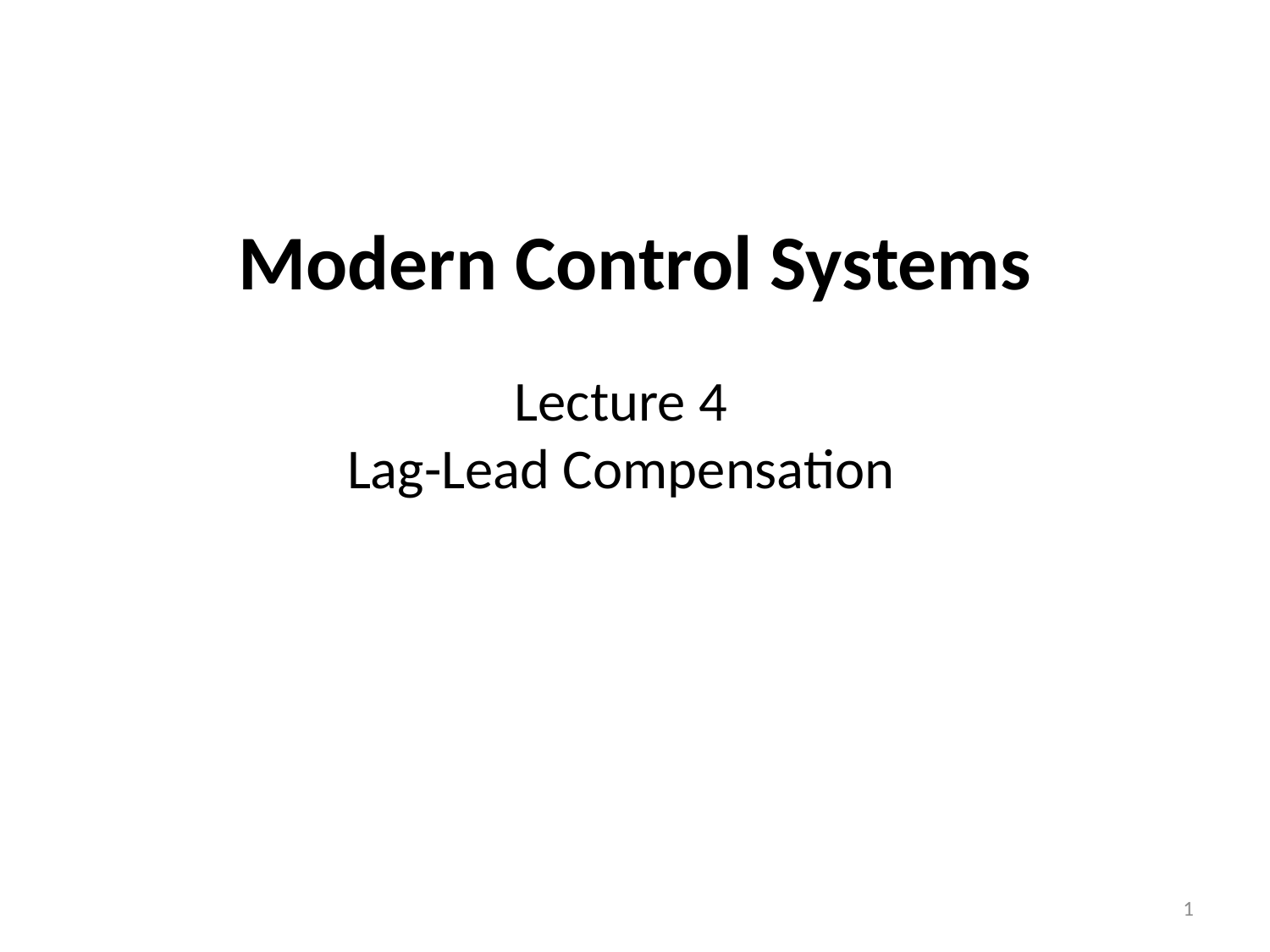

# Modern Control Systems
Lecture 4
Lag-Lead Compensation
1